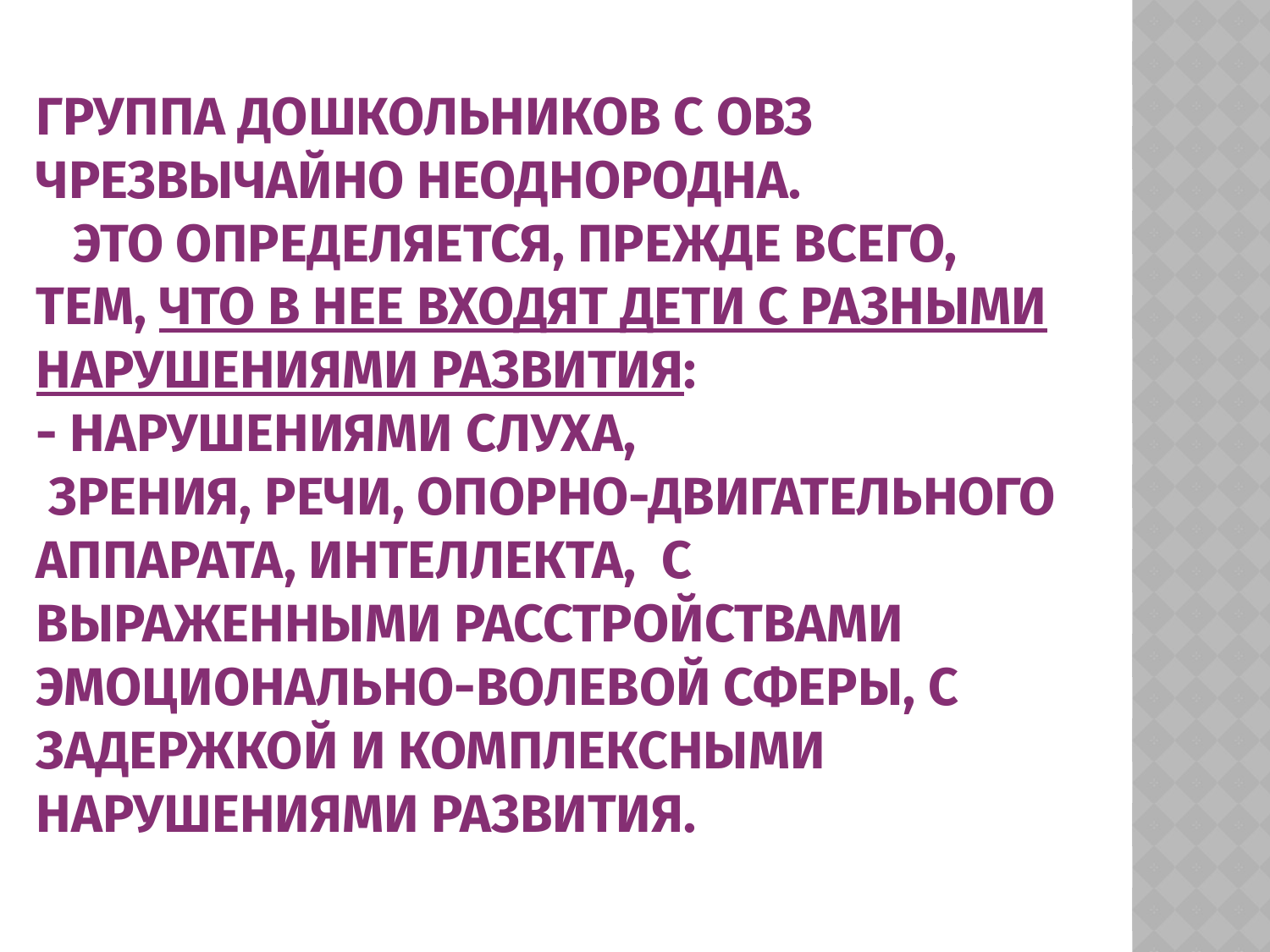

# Группа дошкольников с ОВЗ чрезвычайно неоднородна.                        Это определяется, прежде всего, тем, что в нее входят дети с разными нарушениями развития: - нарушениями слуха, зрения, речи, опорно-двигательного аппарата, интеллекта,  с выраженными расстройствами эмоционально-волевой сферы, с задержкой и комплексными нарушениями развития.